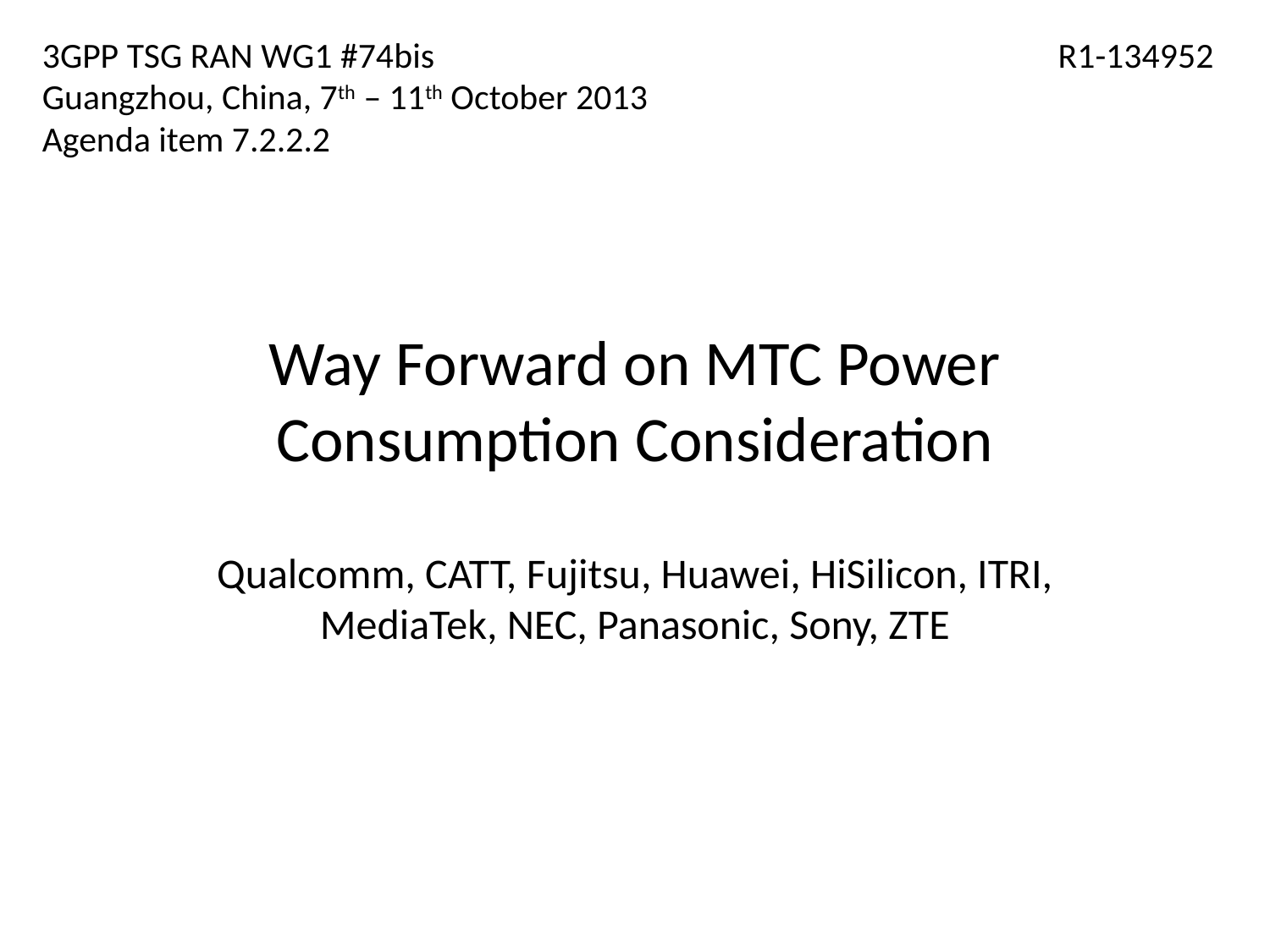

3GPP TSG RAN WG1 #74bis
Guangzhou, China, 7th – 11th October 2013
Agenda item 7.2.2.2
R1-134952
# Way Forward on MTC Power Consumption Consideration
Qualcomm, CATT, Fujitsu, Huawei, HiSilicon, ITRI, MediaTek, NEC, Panasonic, Sony, ZTE